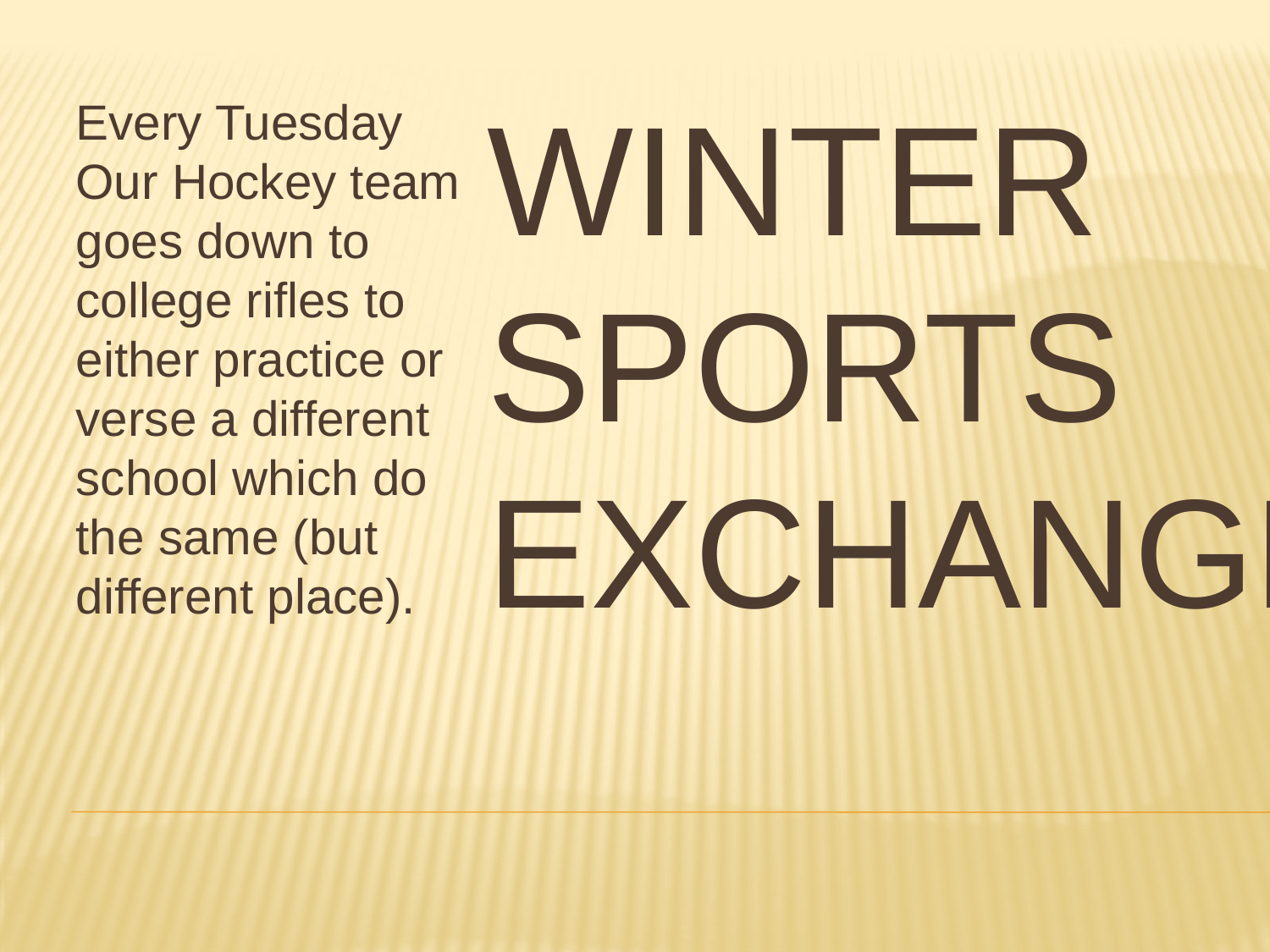

Every Tuesday Our Hockey team goes down to college rifles to either practice or verse a different school which do the same (but different place).
# Winter Sports exchange